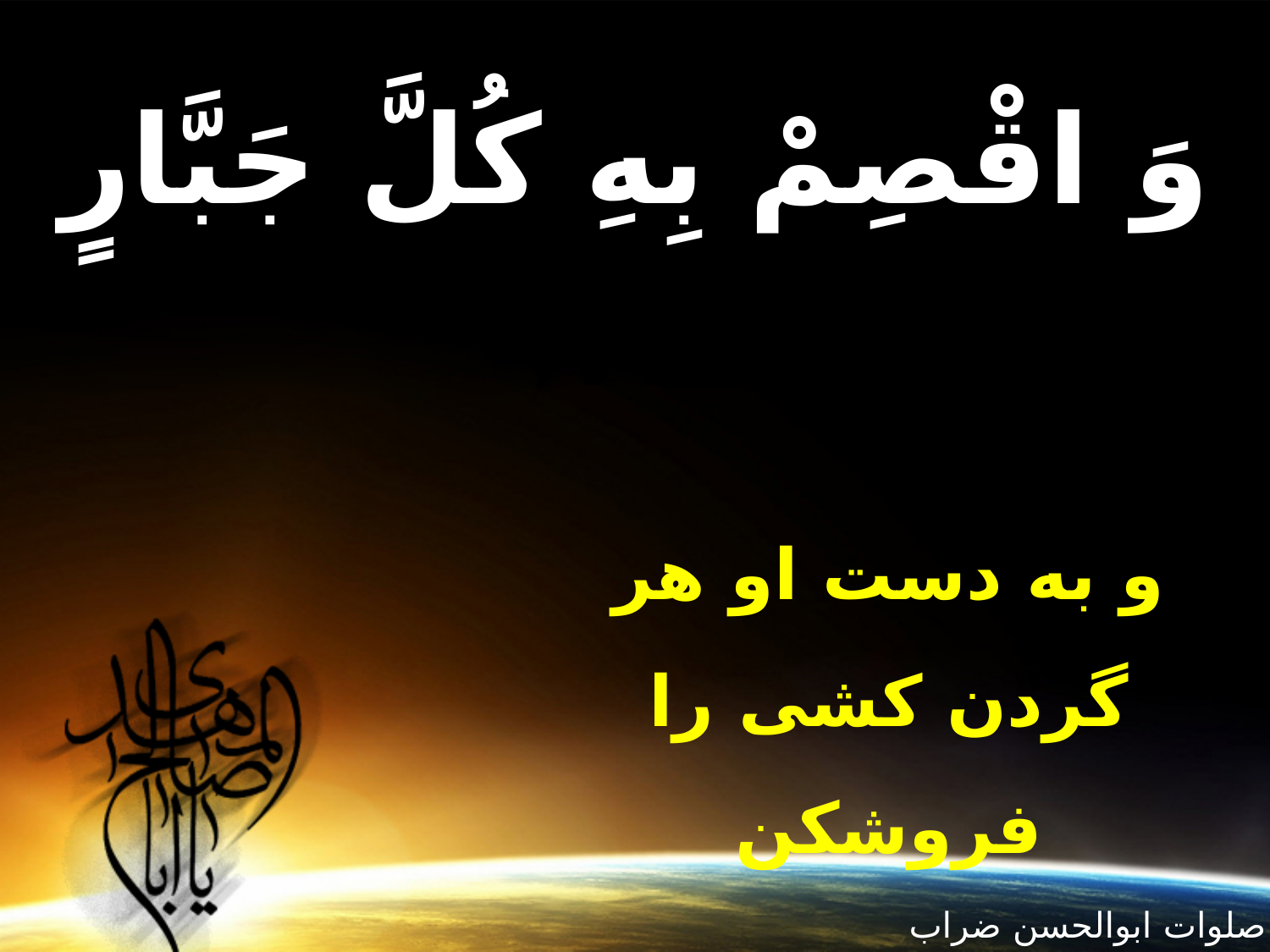

وَ اقْصِمْ بِهِ كُلَّ جَبَّارٍ
و به دست او هر گردن كشى را فروشكن‏